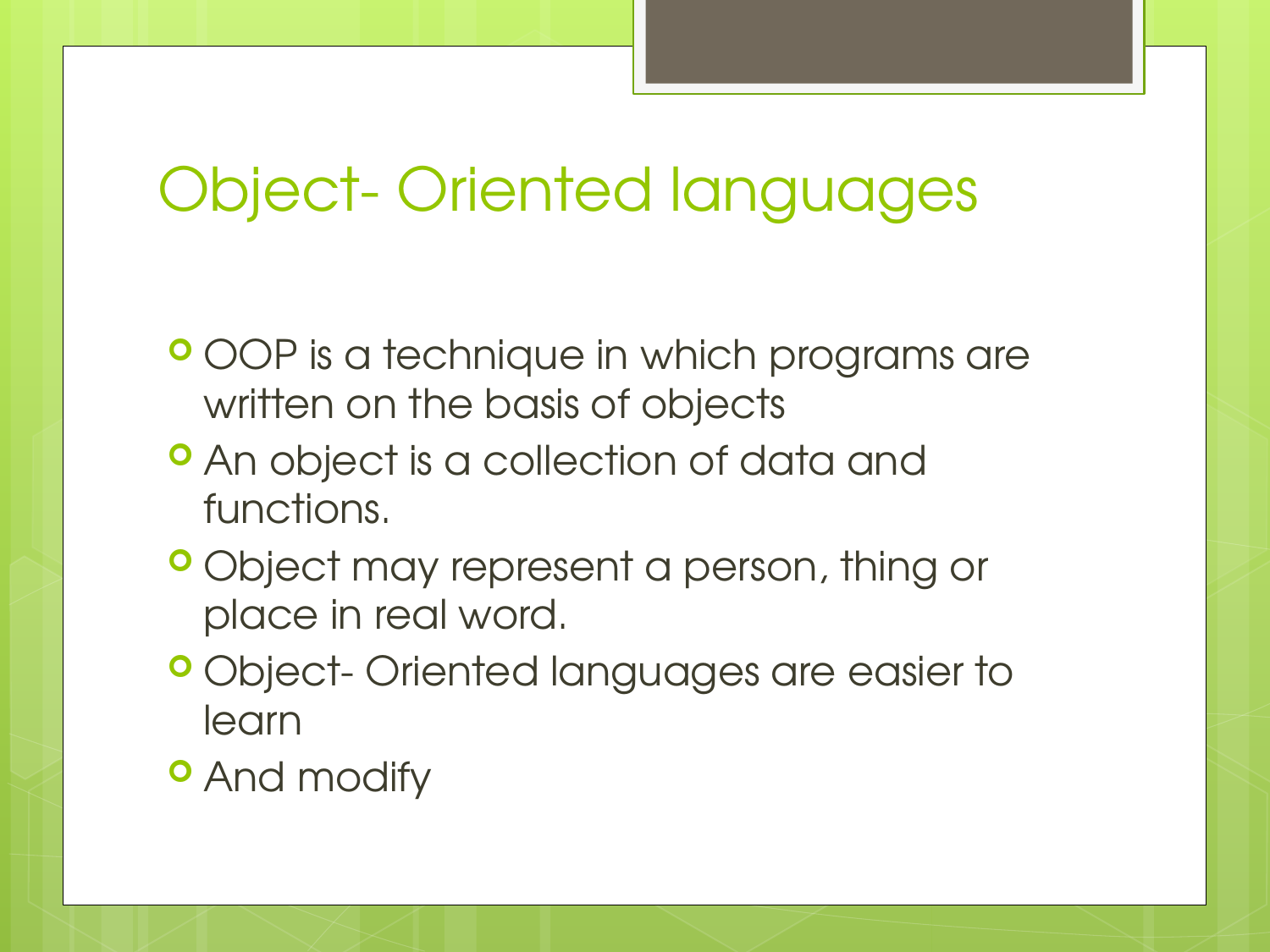

# Object- Oriented languages
OOP is a technique in which programs are written on the basis of objects
An object is a collection of data and functions.
Object may represent a person, thing or place in real word.
Object- Oriented languages are easier to learn
And modify